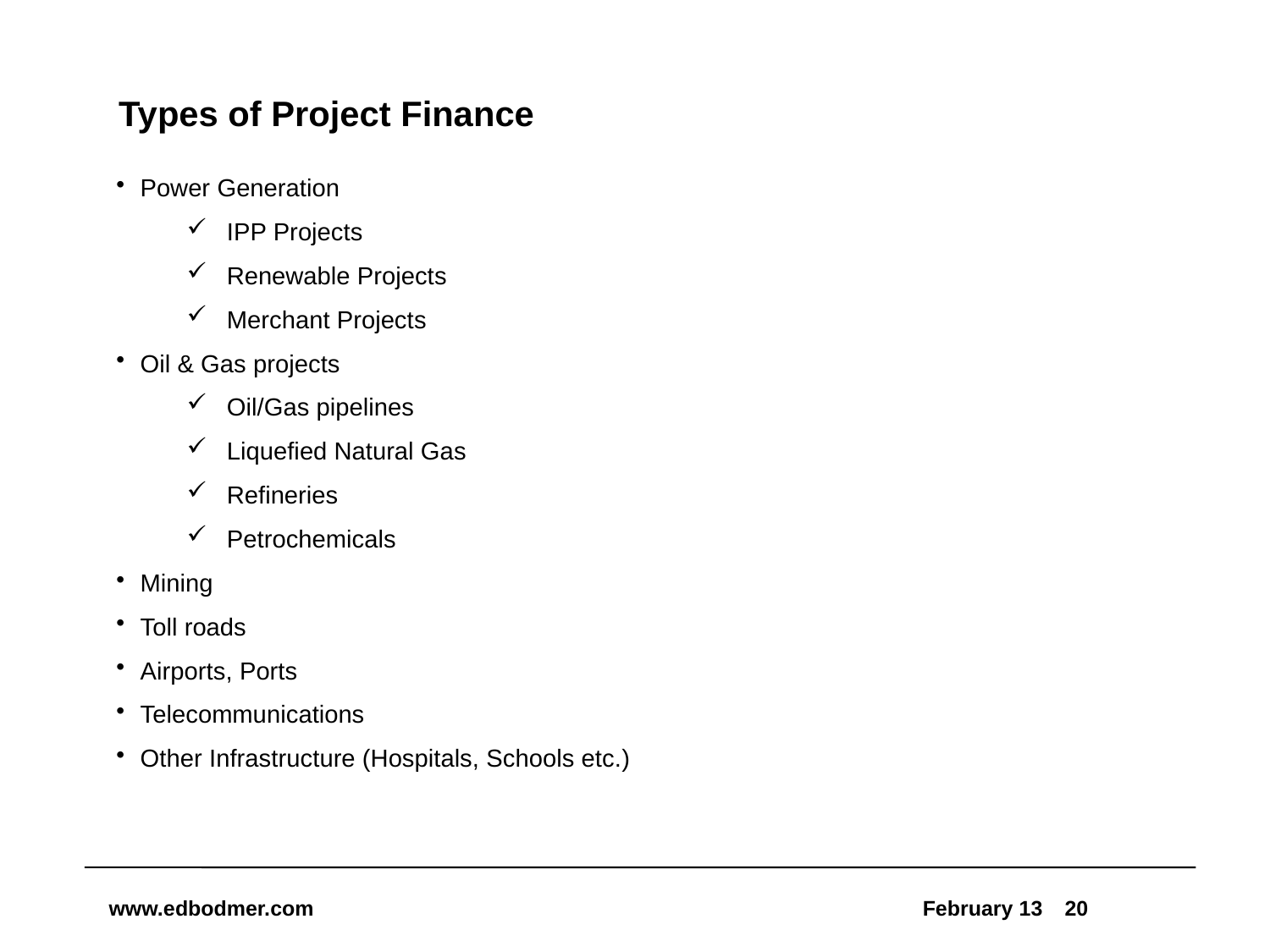

# Types of Project Finance
Power Generation
IPP Projects
Renewable Projects
Merchant Projects
Oil & Gas projects
Oil/Gas pipelines
Liquefied Natural Gas
Refineries
Petrochemicals
Mining
Toll roads
Airports, Ports
Telecommunications
Other Infrastructure (Hospitals, Schools etc.)